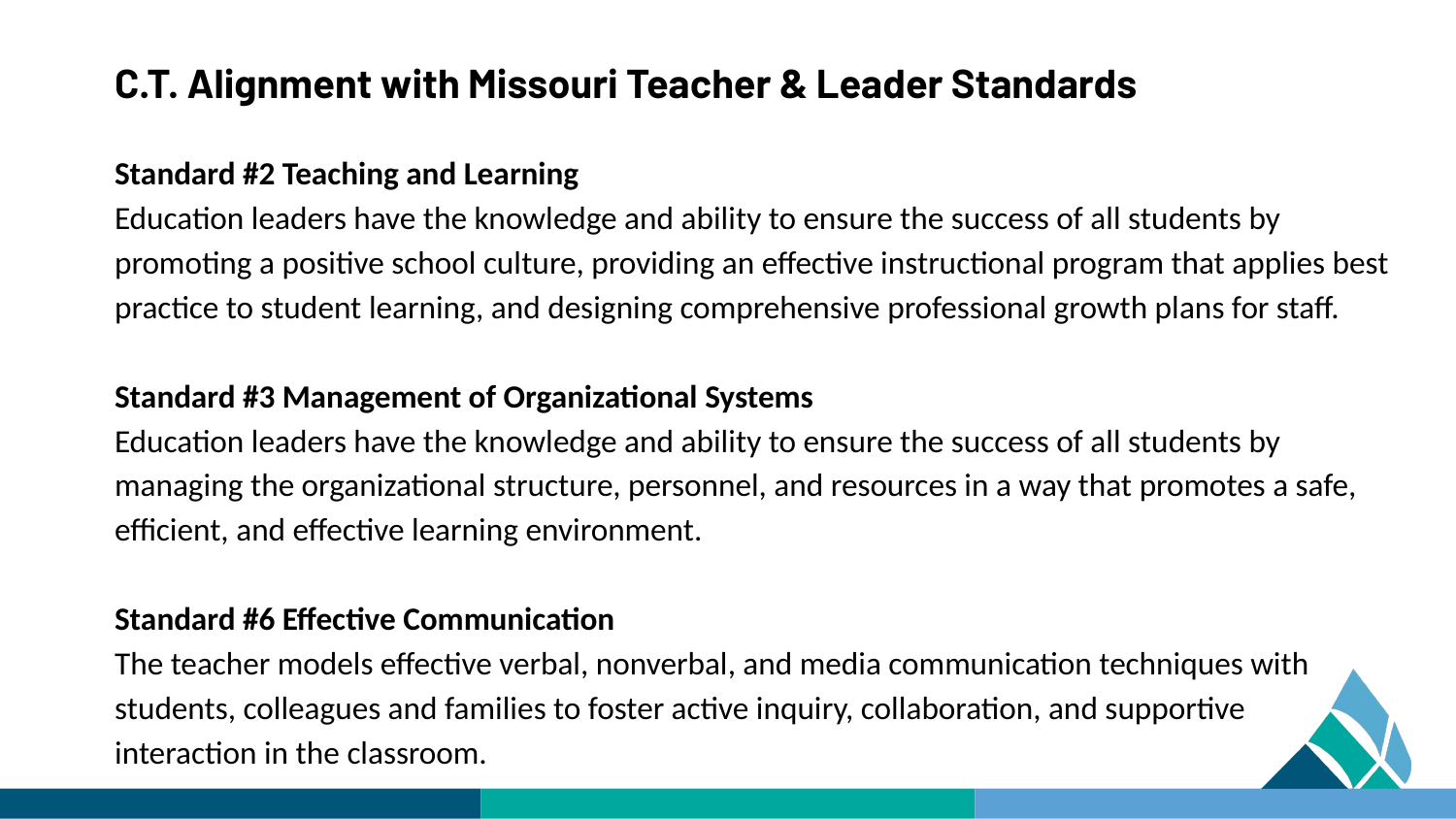

# C.T. Alignment with Missouri Teacher & Leader Standards
Standard #2 Teaching and Learning
Education leaders have the knowledge and ability to ensure the success of all students by promoting a positive school culture, providing an effective instructional program that applies best practice to student learning, and designing comprehensive professional growth plans for staff.

Standard #3 Management of Organizational Systems
Education leaders have the knowledge and ability to ensure the success of all students by managing the organizational structure, personnel, and resources in a way that promotes a safe, efficient, and effective learning environment.

Standard #6 Effective Communication
The teacher models effective verbal, nonverbal, and media communication techniques with students, colleagues and families to foster active inquiry, collaboration, and supportive interaction in the classroom.